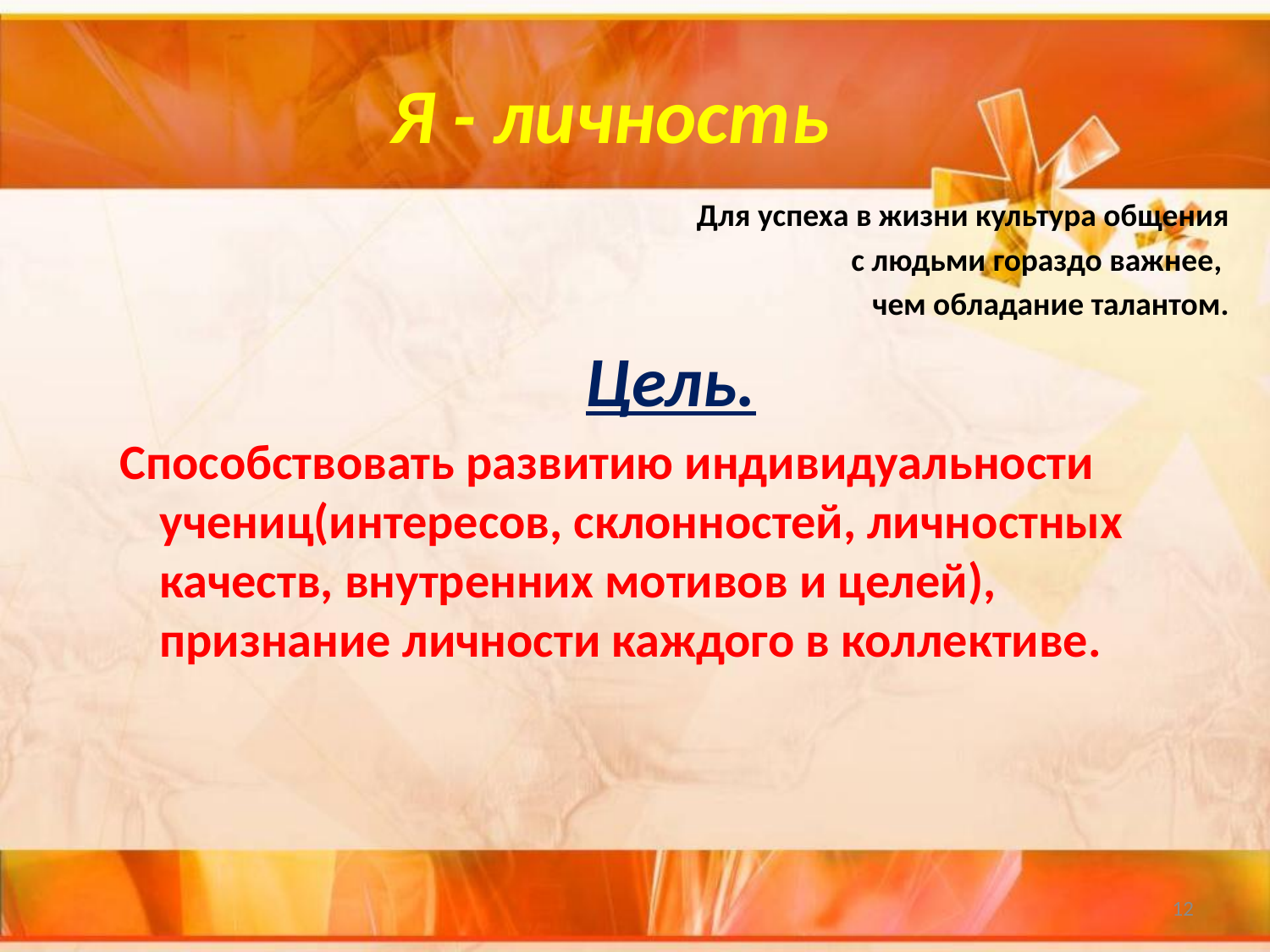

#
Я - личность
Для успеха в жизни культура общения
с людьми гораздо важнее,
чем обладание талантом.
Цель.
 Способствовать развитию индивидуальности учениц(интересов, склонностей, личностных качеств, внутренних мотивов и целей), признание личности каждого в коллективе.

12